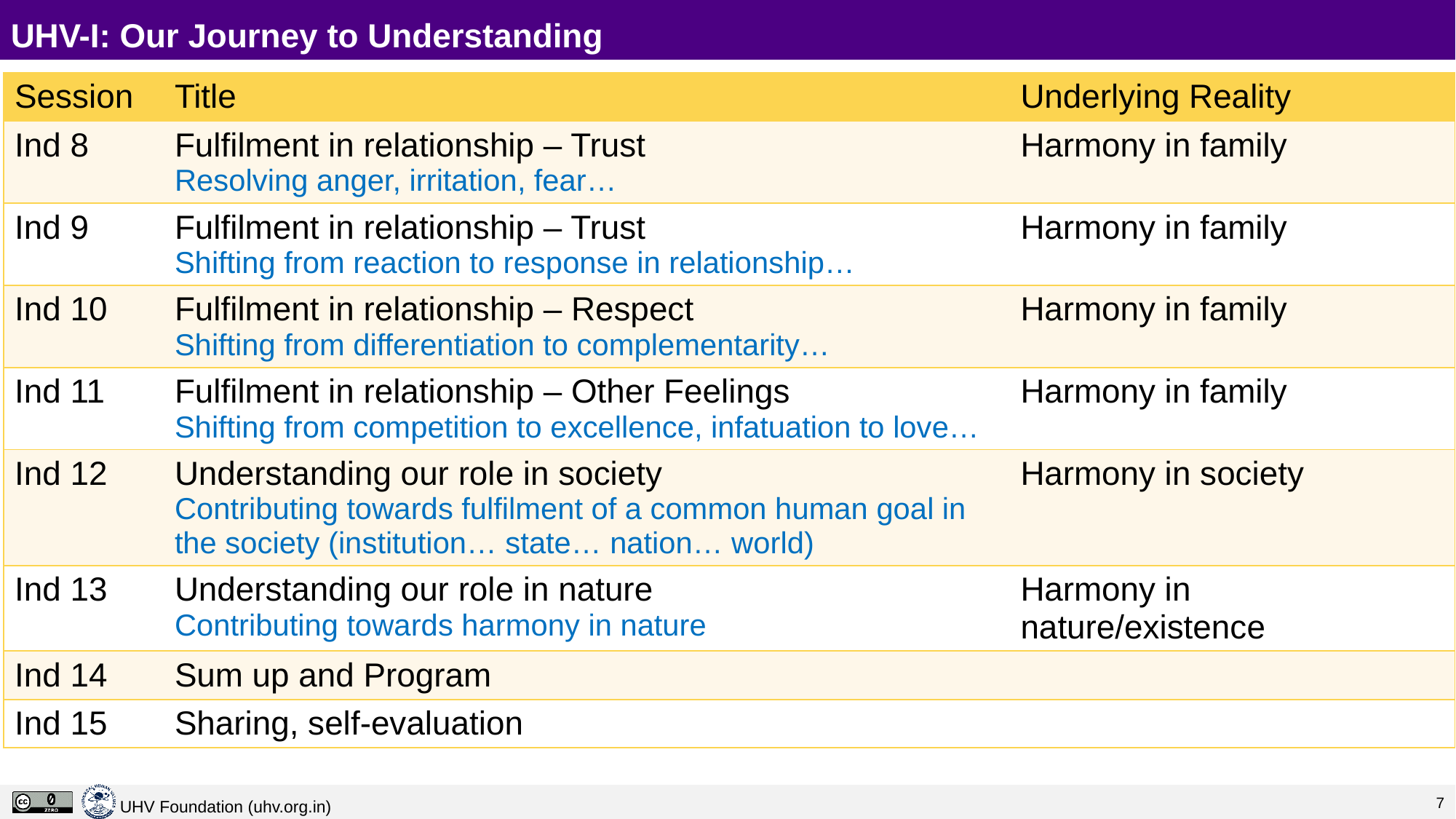

# UHV-I: Our Journey to Understanding

| Session | Title | Underlying Reality |
| --- | --- | --- |
| Ind 8 | Fulfilment in relationship – Trust Resolving anger, irritation, fear… | Harmony in family |
| Ind 9 | Fulfilment in relationship – Trust Shifting from reaction to response in relationship… | Harmony in family |
| Ind 10 | Fulfilment in relationship – Respect Shifting from differentiation to complementarity… | Harmony in family |
| Ind 11 | Fulfilment in relationship – Other Feelings Shifting from competition to excellence, infatuation to love… | Harmony in family |
| Ind 12 | Understanding our role in society Contributing towards fulfilment of a common human goal in the society (institution… state… nation… world) | Harmony in society |
| Ind 13 | Understanding our role in nature Contributing towards harmony in nature | Harmony in nature/existence |
| Ind 14 | Sum up and Program |  |
| Ind 15 | Sharing, self-evaluation |  |